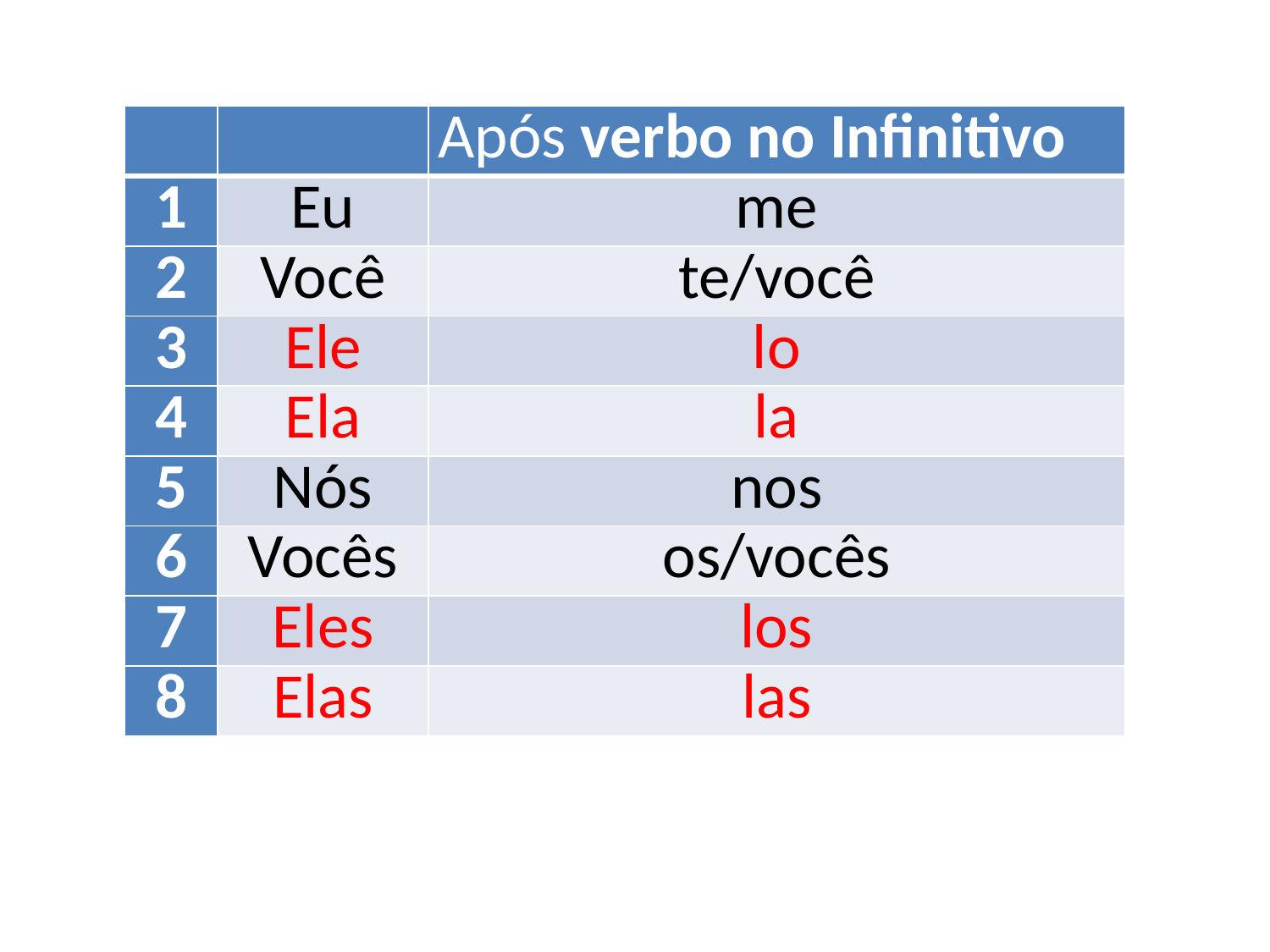

|  |  | Após verbo no Infinitivo |
| --- | --- | --- |
| 1 | Eu | me |
| 2 | Você | te/você |
| 3 | Ele | lo |
| 4 | Ela | la |
| 5 | Nós | nos |
| 6 | Vocês | os/vocês |
| 7 | Eles | los |
| 8 | Elas | las |